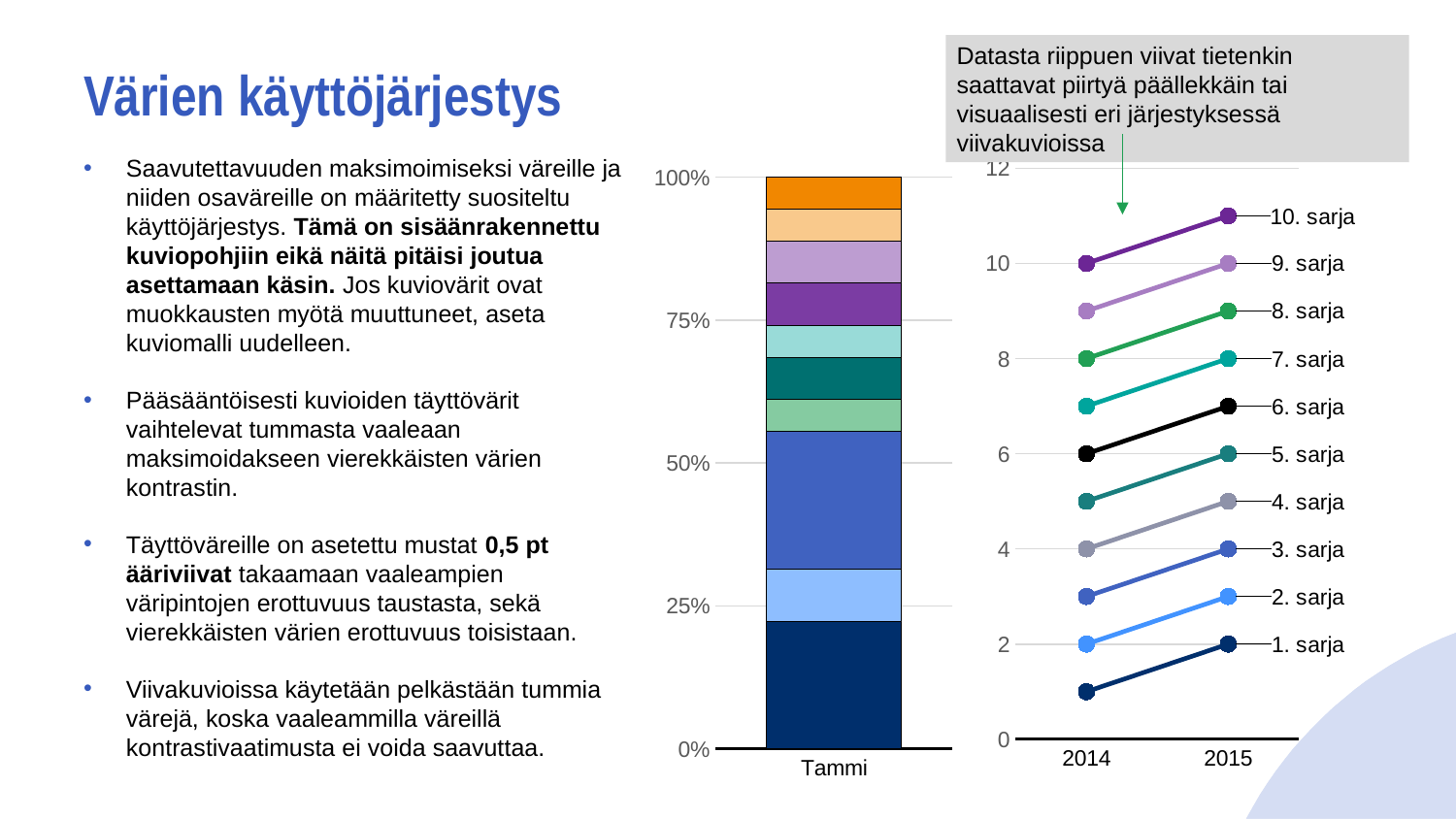

Datasta riippuen viivat tietenkin saattavat piirtyä päällekkäin tai visuaalisesti eri järjestyksessä viivakuvioissa
# Värien käyttöjärjestys

### Chart

| Category | 1. sarja | 2. sarja | 3. sarja | 4. sarja | 5. sarja | 6. sarja | 7. sarja | 8. sarja | 9. sarja | 10. sarja |
|---|---|---|---|---|---|---|---|---|---|---|
| 2014 | 1.0 | 2.0 | 3.0 | 4.0 | 5.0 | 6.0 | 7.0 | 8.0 | 9.0 | 10.0 |
| 2015 | 2.0 | 3.0 | 4.0 | 5.0 | 6.0 | 7.0 | 8.0 | 9.0 | 10.0 | 11.0 |
Saavutettavuuden maksimoimiseksi väreille ja niiden osaväreille on määritetty suositeltu käyttöjärjestys. Tämä on sisäänrakennettu kuviopohjiin eikä näitä pitäisi joutua asettamaan käsin. Jos kuviovärit ovat muokkausten myötä muuttuneet, aseta kuviomalli uudelleen.
Pääsääntöisesti kuvioiden täyttövärit vaihtelevat tummasta vaaleaan maksimoidakseen vierekkäisten värien kontrastin.
Täyttöväreille on asetettu mustat 0,5 pt ääriviivat takaamaan vaaleampien väripintojen erottuvuus taustasta, sekä vierekkäisten värien erottuvuus toisistaan.
Viivakuvioissa käytetään pelkästään tummia värejä, koska vaaleammilla väreillä kontrastivaatimusta ei voida saavuttaa.

### Chart

| Category | A-sarja | B-sarja | C-sarja | D-sarja | E-sarja | F-sarja | G-sarja | H-sarja | I-sarja | J-sarja |
|---|---|---|---|---|---|---|---|---|---|---|
|  Tammi  | 12.0 | 5.0 | 13.0 | 3.0 | 4.0 | 3.0 | 4.0 | 4.0 | 3.0 | 3.0 |